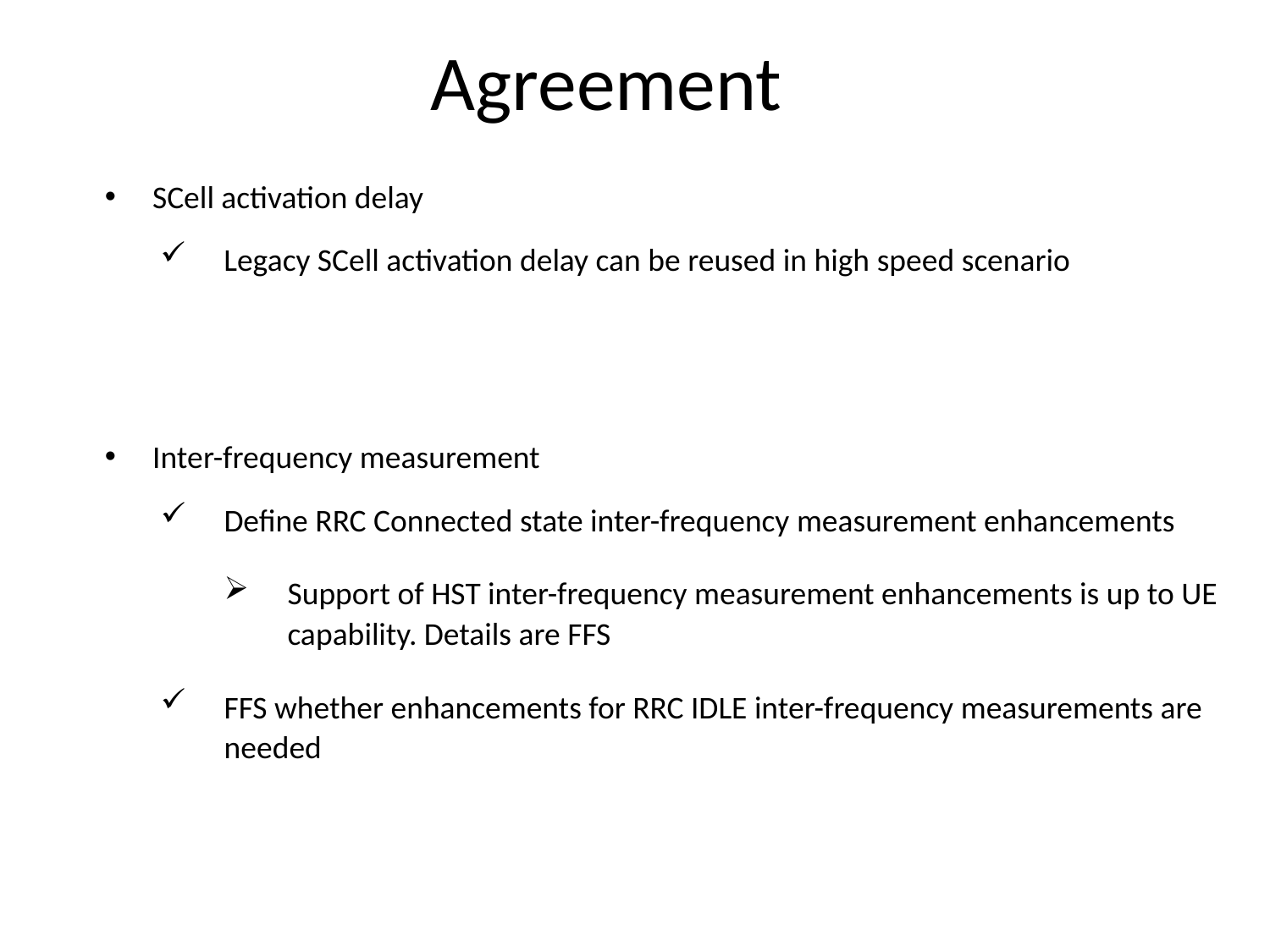

# Agreement

SCell activation delay
Legacy SCell activation delay can be reused in high speed scenario

Inter-frequency measurement
Define RRC Connected state inter-frequency measurement enhancements
Support of HST inter-frequency measurement enhancements is up to UE capability. Details are FFS
FFS whether enhancements for RRC IDLE inter-frequency measurements are needed